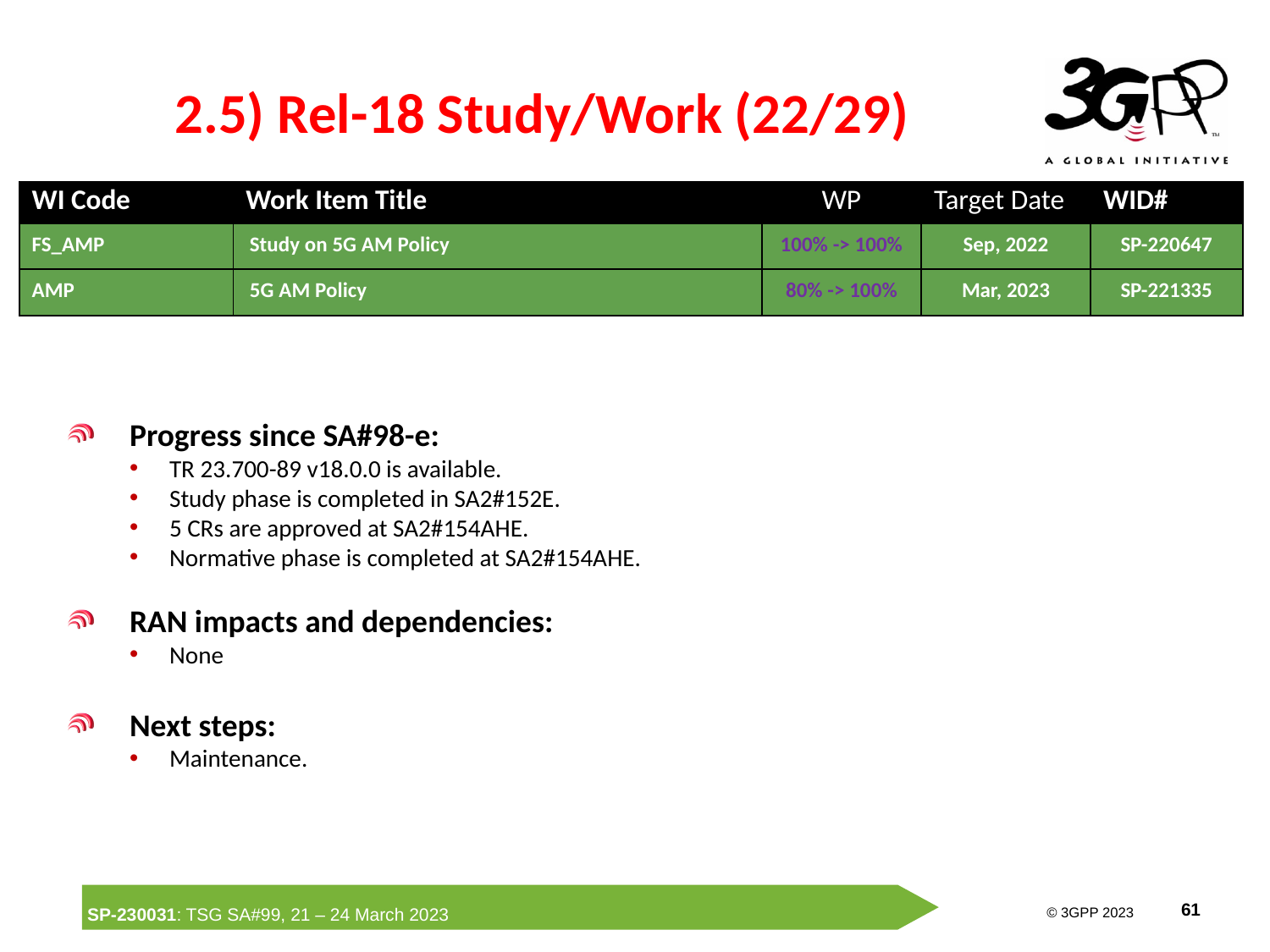

# 2.5) Rel-18 Study/Work (22/29)
| WI Code | Work Item Title | WP | Target Date | WID# |
| --- | --- | --- | --- | --- |
| FS\_AMP | Study on 5G AM Policy | 100% -> 100% | Sep, 2022 | SP-220647 |
| AMP | 5G AM Policy | 80% -> 100% | Mar, 2023 | SP-221335 |
Progress since SA#98-e:
TR 23.700-89 v18.0.0 is available.
Study phase is completed in SA2#152E.
5 CRs are approved at SA2#154AHE.
Normative phase is completed at SA2#154AHE.

RAN impacts and dependencies:
None

Next steps:
Maintenance.